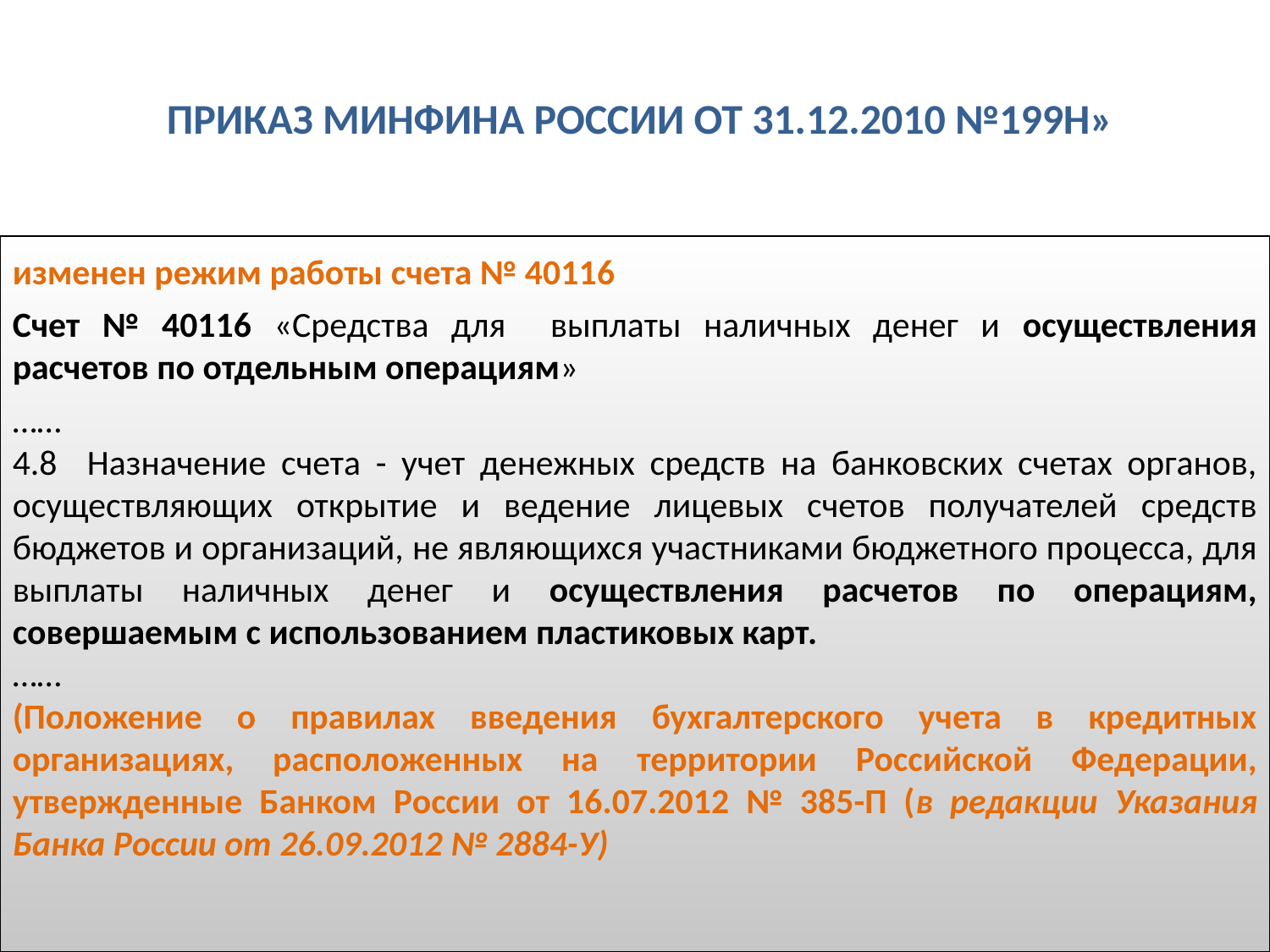

# ПРИКАЗ МИНФИНА РОССИИ ОТ 31.12.2010 №199Н»

изменен режим работы счета № 40116
Счет № 40116 «Средства для  выплаты наличных денег и осуществления расчетов по отдельным операциям»
……
4.8  Назначение счета - учет денежных средств на банковских счетах органов, осуществляющих открытие и ведение лицевых счетов получателей средств бюджетов и организаций, не являющихся участниками бюджетного процесса, для выплаты наличных денег и осуществления расчетов по операциям, совершаемым с использованием пластиковых карт.
……
(Положение о правилах введения бухгалтерского учета в кредитных организациях, расположенных на территории Российской Федерации, утвержденные Банком России от 16.07.2012 № 385-П (в редакции Указания Банка России от 26.09.2012 № 2884-У)

24.11.2014
СЛАЙД30